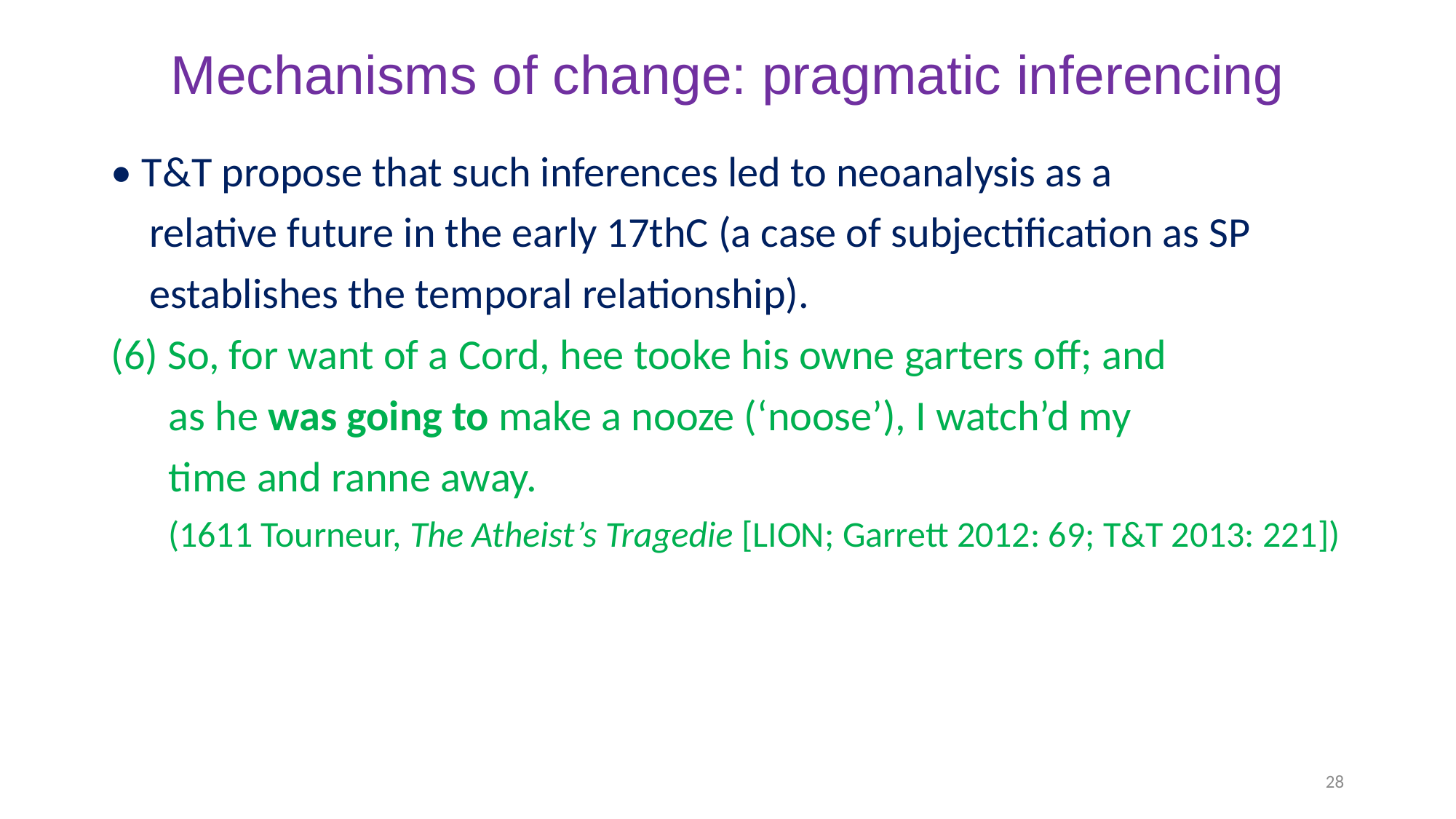

# Mechanisms of change: pragmatic inferencing
• T&T propose that such inferences led to neoanalysis as a
    relative future in the early 17thC (a case of subjectification as SP
    establishes the temporal relationship).
(6) So, for want of a Cord, hee tooke his owne garters off; and
      as he was going to make a nooze (‘noose’), I watch’d my
      time and ranne away.
       (1611 Tourneur, The Atheist’s Tragedie [LION; Garrett 2012: 69; T&T 2013: 221])

28